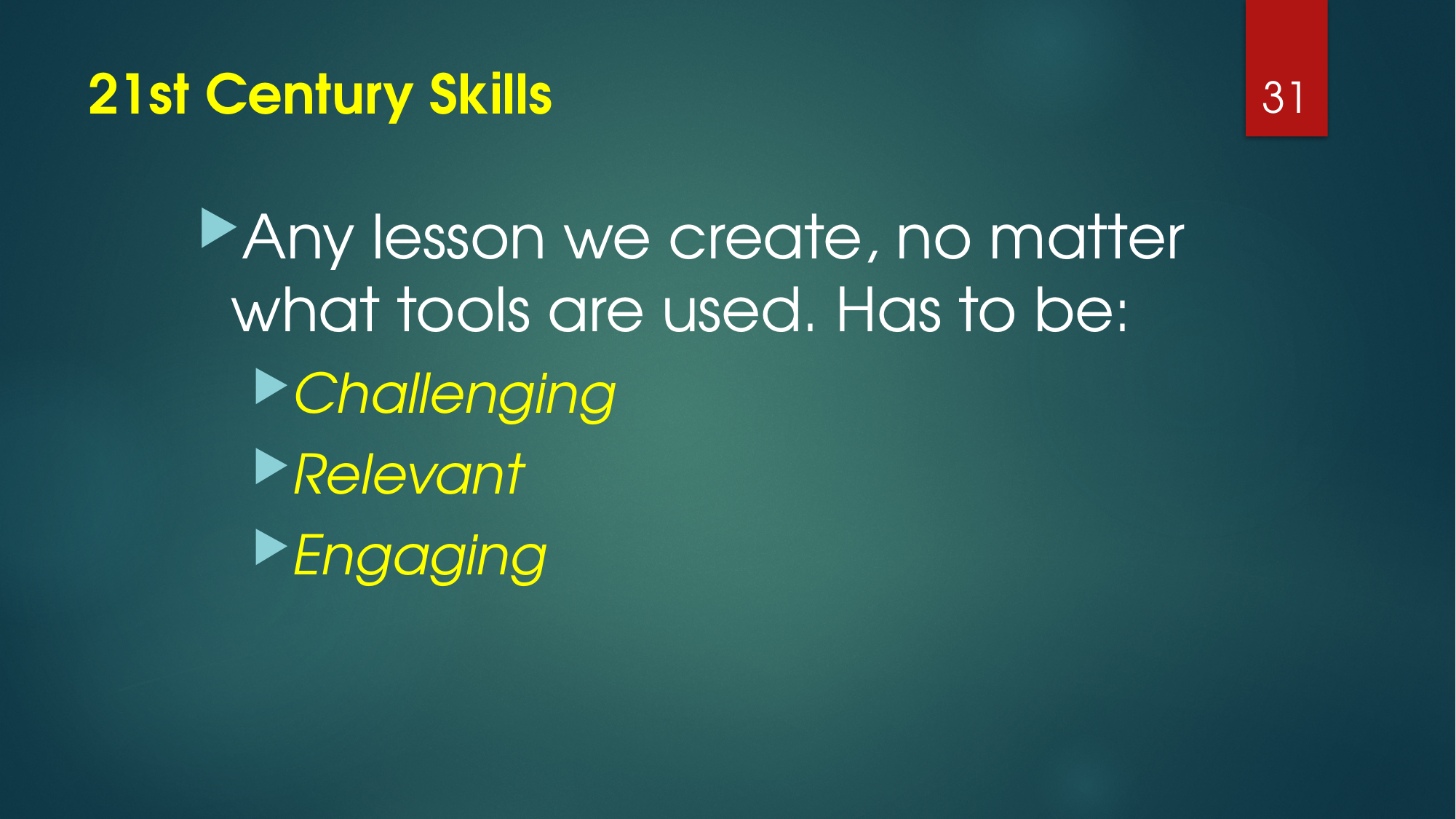

31
# 21st Century Skills
Any lesson we create, no matter what tools are used. Has to be:
Challenging
Relevant
Engaging